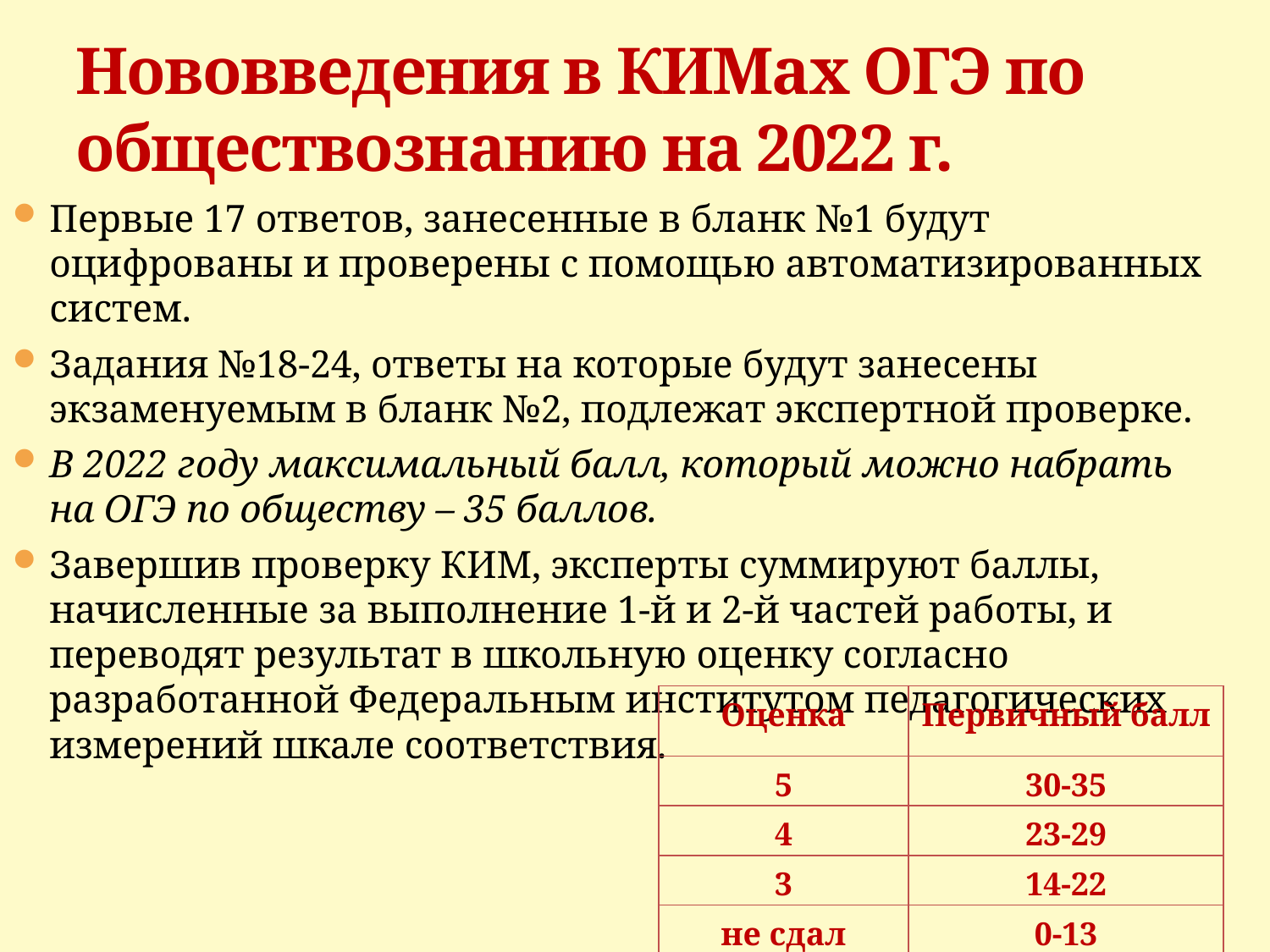

# Нововведения в КИМах ОГЭ по обществознанию на 2022 г.
Первые 17 ответов, занесенные в бланк №1 будут оцифрованы и проверены с помощью автоматизированных систем.
Задания №18-24, ответы на которые будут занесены экзаменуемым в бланк №2, подлежат экспертной проверке.
В 2022 году максимальный балл, который можно набрать на ОГЭ по обществу – 35 баллов.
Завершив проверку КИМ, эксперты суммируют баллы, начисленные за выполнение 1-й и 2-й частей работы, и переводят результат в школьную оценку согласно разработанной Федеральным институтом педагогических измерений шкале соответствия.

| Оценка | Первичный балл |
| --- | --- |
| 5 | 30-35 |
| 4 | 23-29 |
| 3 | 14-22 |
| не сдал | 0-13 |